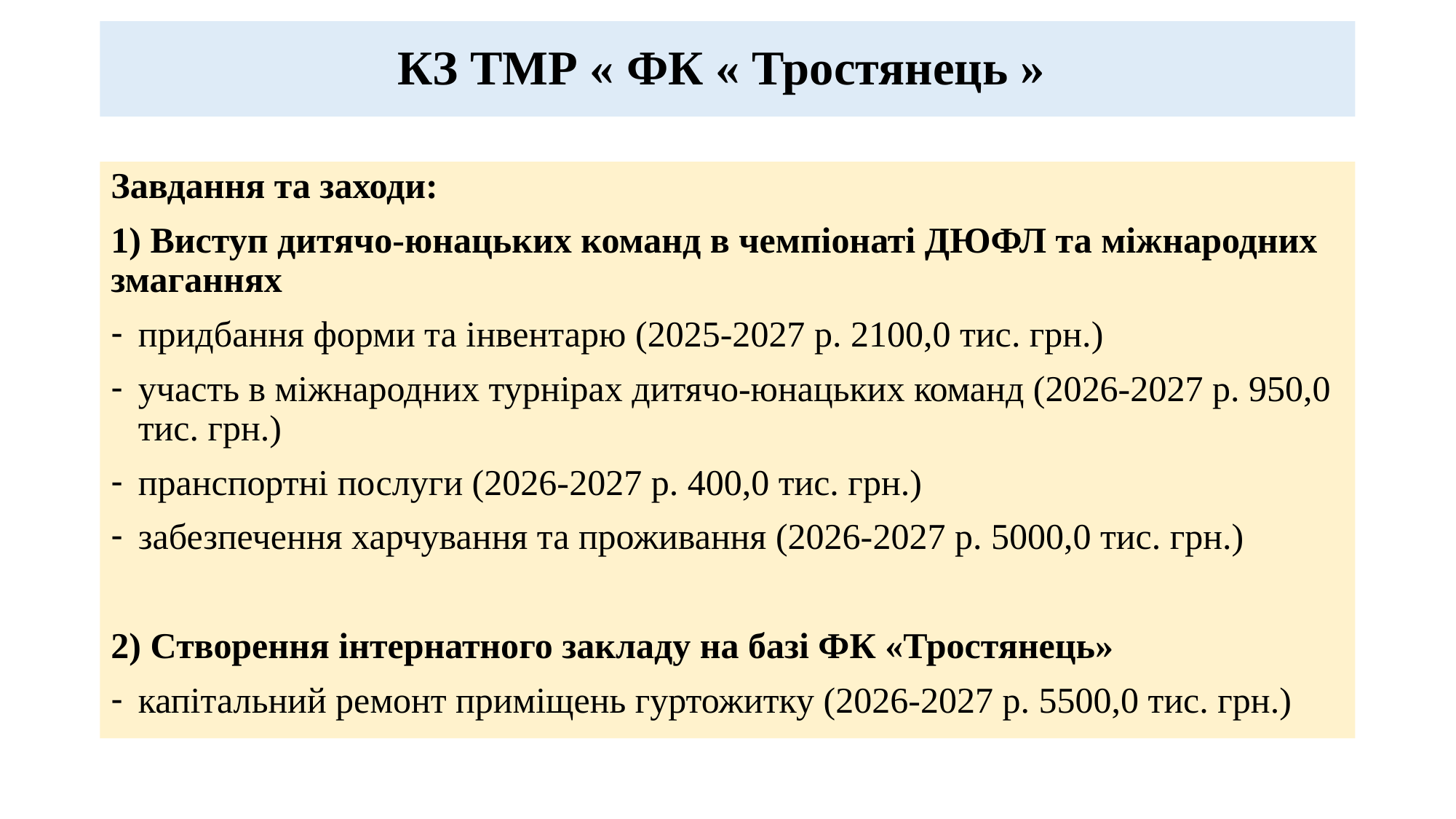

# КЗ ТМР « ФК « Тростянець »
Завдання та заходи:
1) Виступ дитячо-юнацьких команд в чемпіонаті ДЮФЛ та міжнародних змаганнях
придбання форми та інвентарю (2025-2027 р. 2100,0 тис. грн.)
участь в міжнародних турнірах дитячо-юнацьких команд (2026-2027 р. 950,0 тис. грн.)
пранспортні послуги (2026-2027 р. 400,0 тис. грн.)
забезпечення харчування та проживання (2026-2027 р. 5000,0 тис. грн.)

2) Створення інтернатного закладу на базі ФК «Тростянець»
капітальний ремонт приміщень гуртожитку (2026-2027 р. 5500,0 тис. грн.)